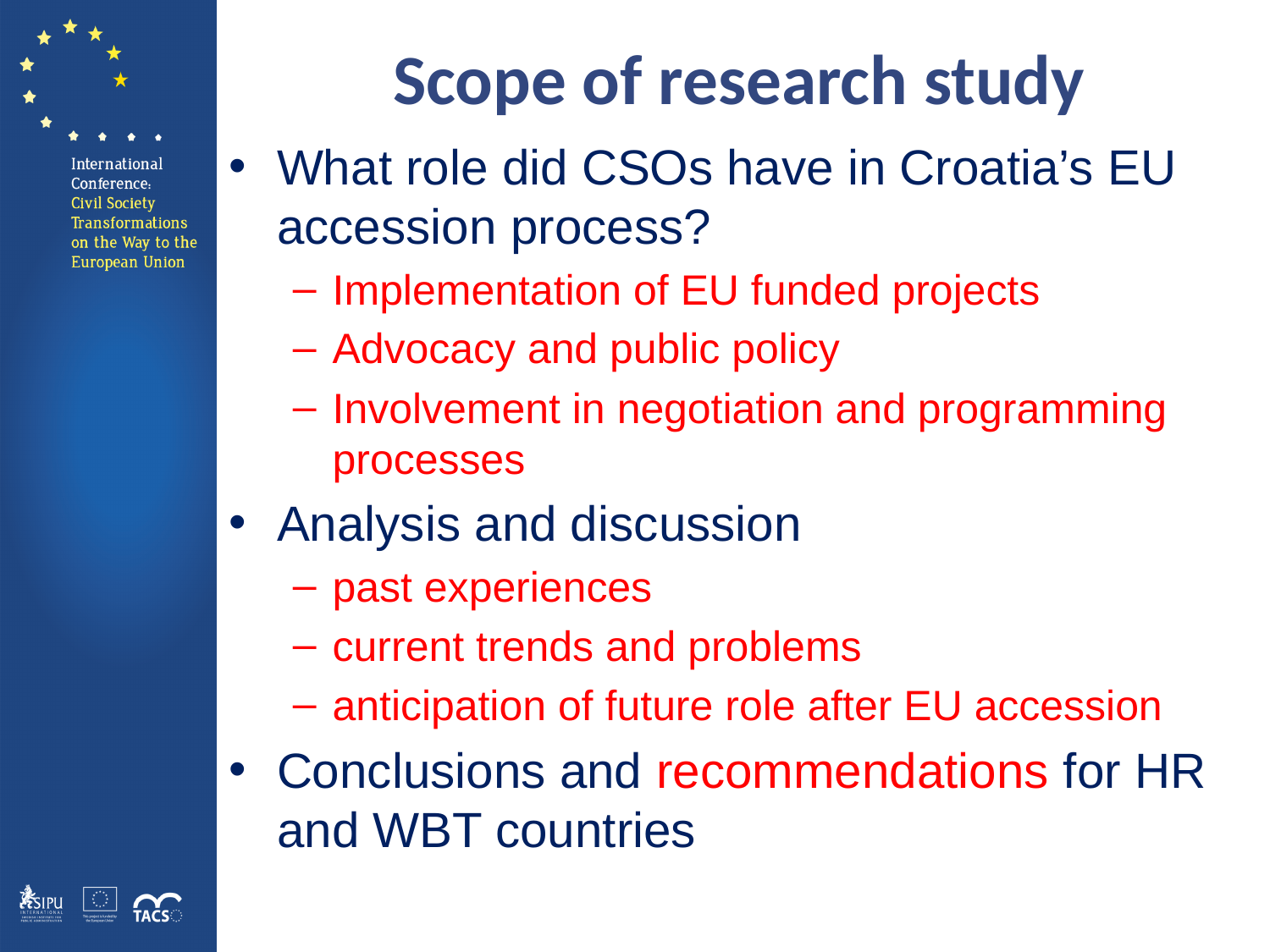

# Scope of research study
What role did CSOs have in Croatia’s EU accession process?
Implementation of EU funded projects
Advocacy and public policy
Involvement in negotiation and programming processes
Analysis and discussion
past experiences
current trends and problems
anticipation of future role after EU accession
Conclusions and recommendations for HR and WBT countries
2